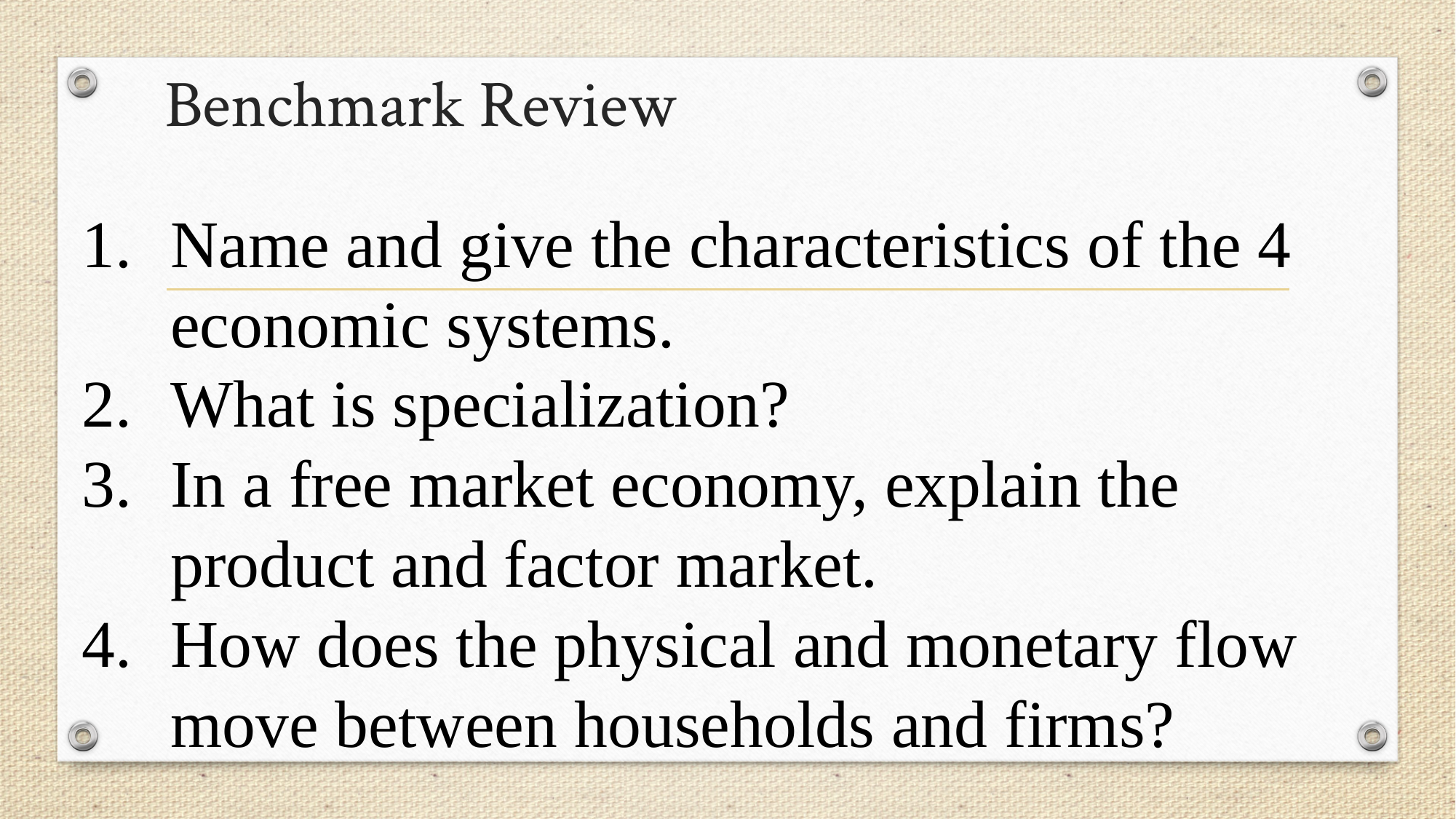

# Benchmark Review
Name and give the characteristics of the 4 economic systems.
What is specialization?
In a free market economy, explain the product and factor market.
How does the physical and monetary flow move between households and firms?